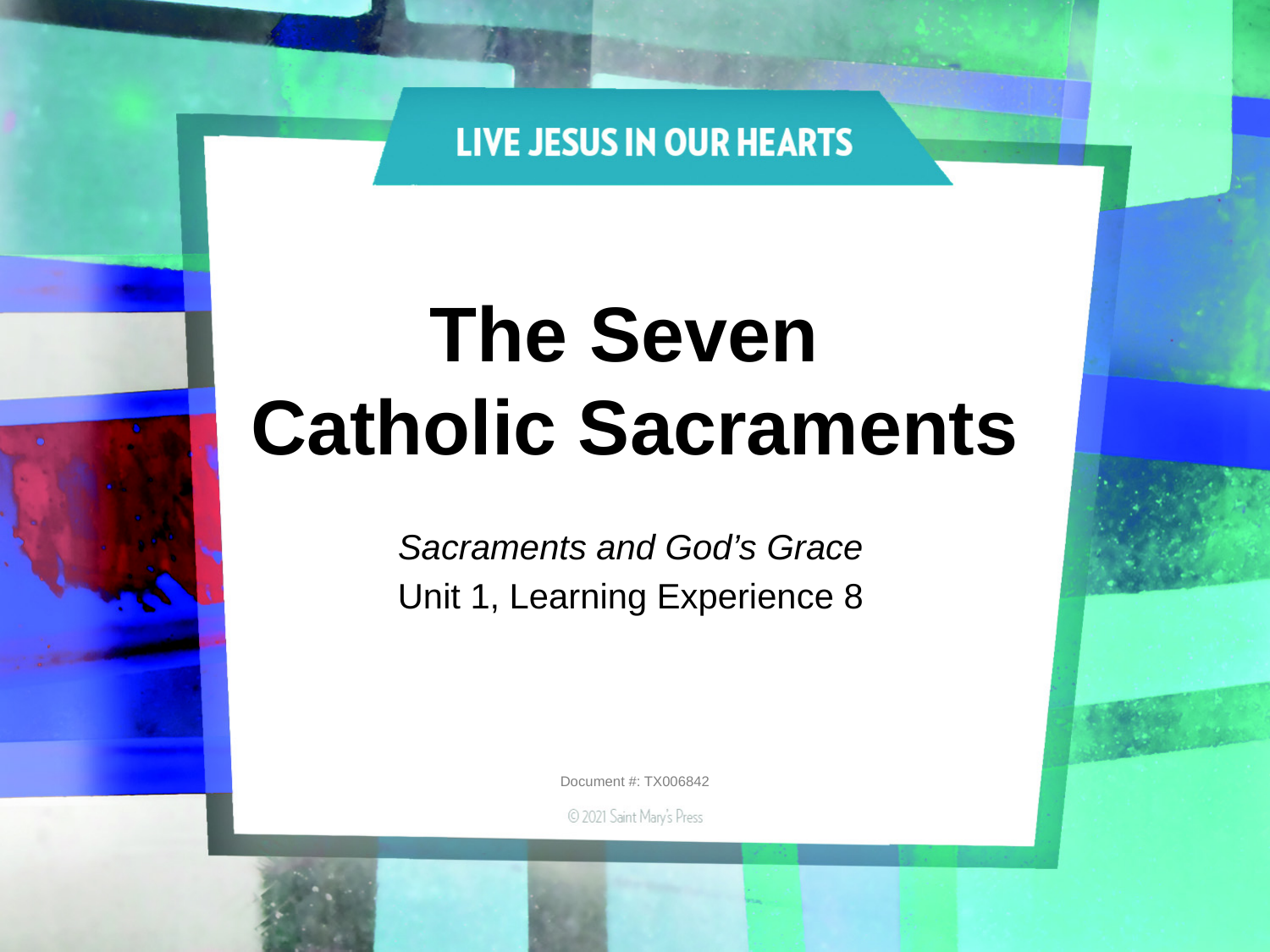

# The Seven Catholic Sacraments
Sacraments and God’s Grace
Unit 1, Learning Experience 8
Document #: TX006842